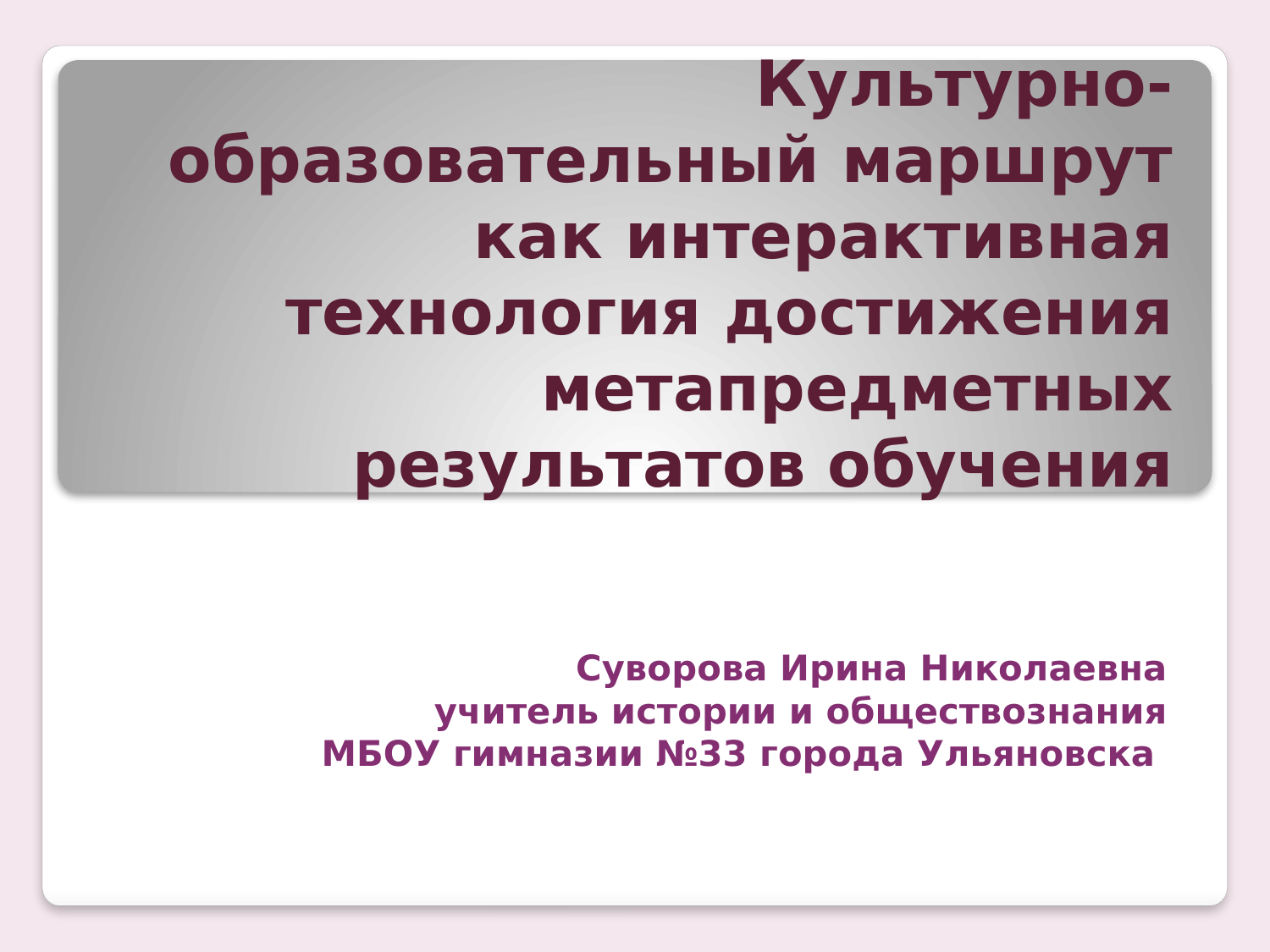

# Культурно-образовательный маршрут как интерактивная технология достижения метапредметных результатов обучения
Суворова Ирина Николаевна
учитель истории и обществознания
МБОУ гимназии №33 города Ульяновска